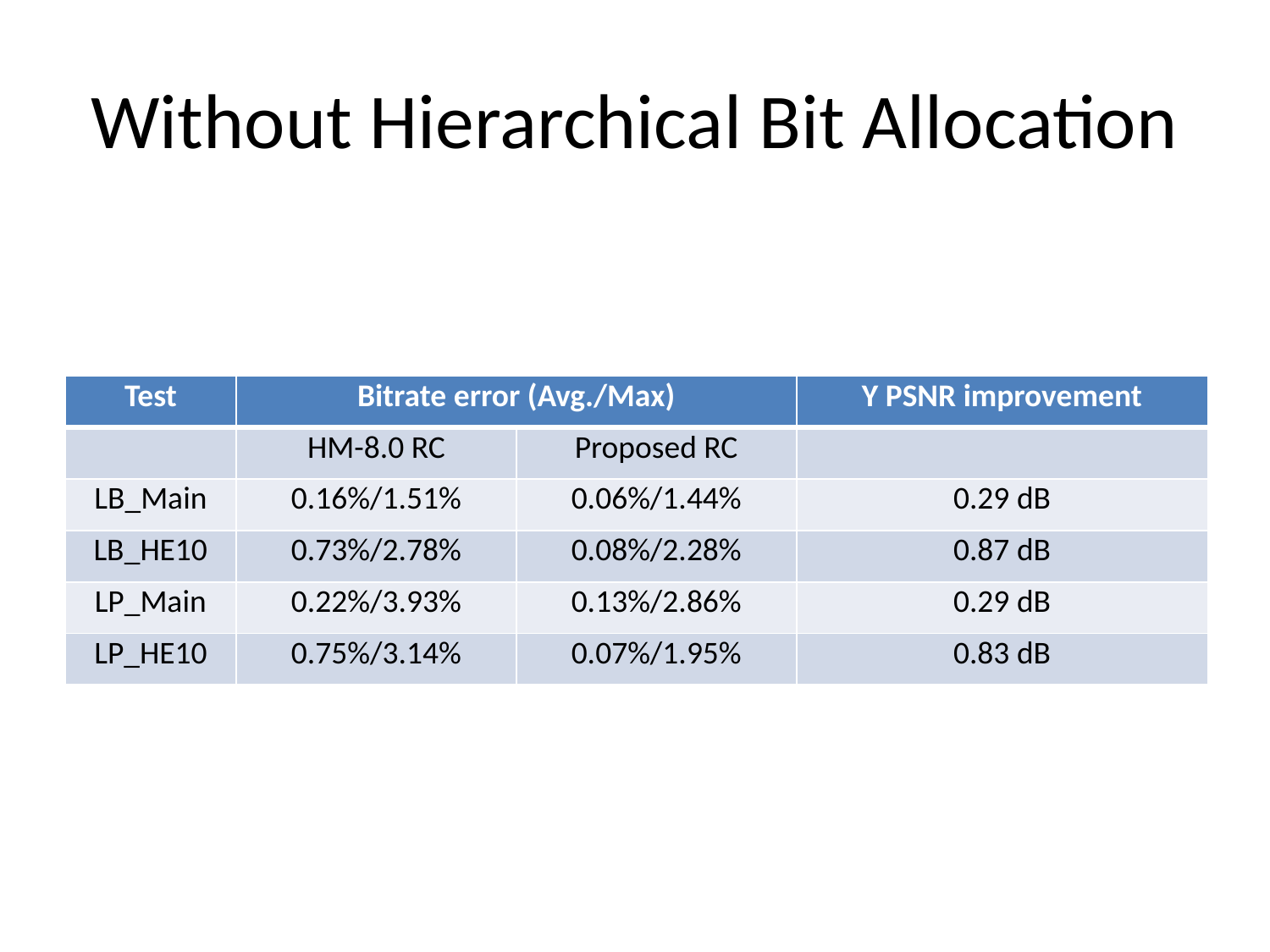

# Without Hierarchical Bit Allocation

| Test | Bitrate error (Avg./Max) |  | Y PSNR improvement |
| --- | --- | --- | --- |
|  | HM-8.0 RC | Proposed RC |  |
| LB\_Main | 0.16%/1.51% | 0.06%/1.44% | 0.29 dB |
| LB\_HE10 | 0.73%/2.78% | 0.08%/2.28% | 0.87 dB |
| LP\_Main | 0.22%/3.93% | 0.13%/2.86% | 0.29 dB |
| LP\_HE10 | 0.75%/3.14% | 0.07%/1.95% | 0.83 dB |